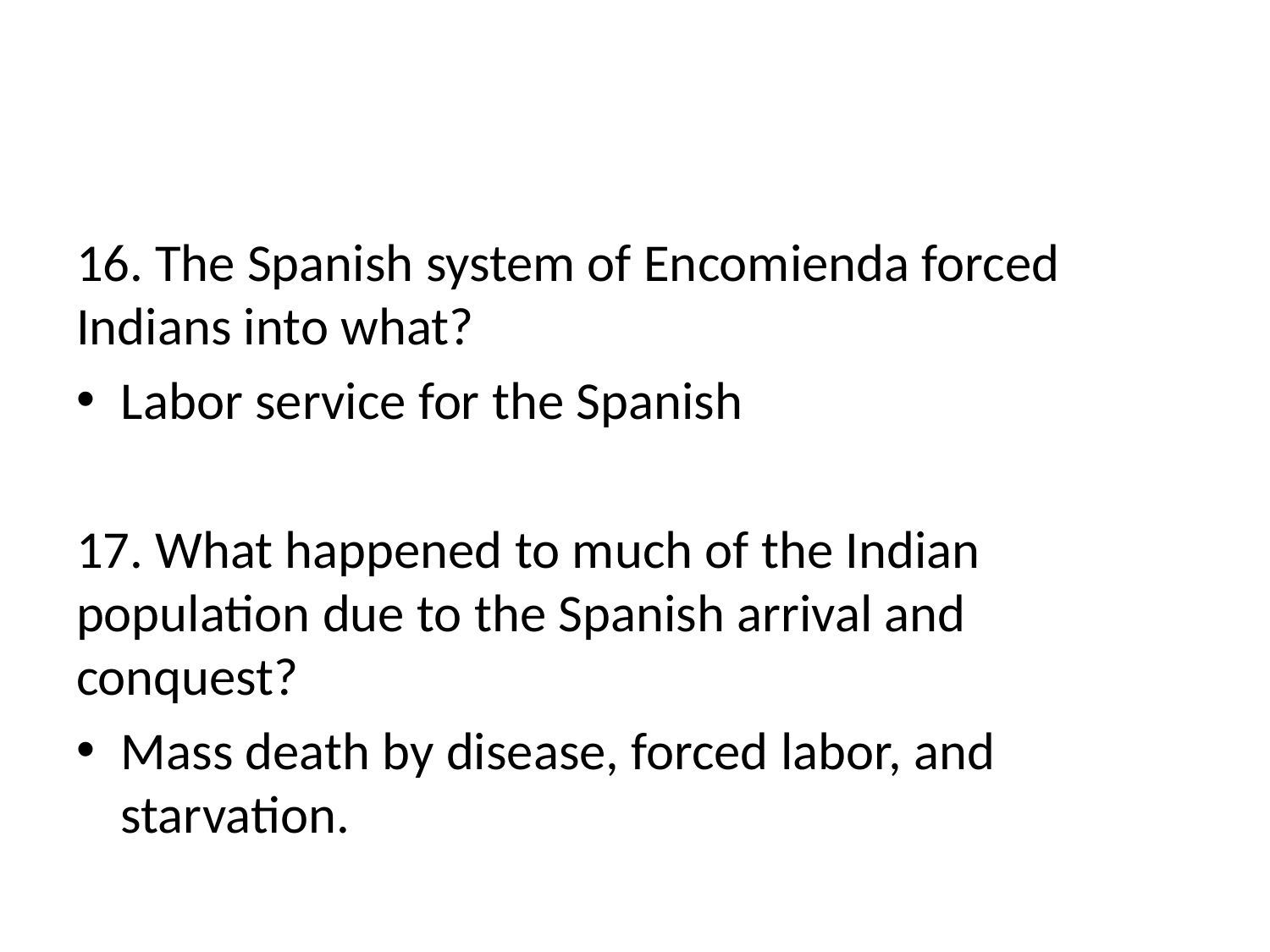

#
16. The Spanish system of Encomienda forced Indians into what?
Labor service for the Spanish

17. What happened to much of the Indian population due to the Spanish arrival and conquest?
Mass death by disease, forced labor, and starvation.